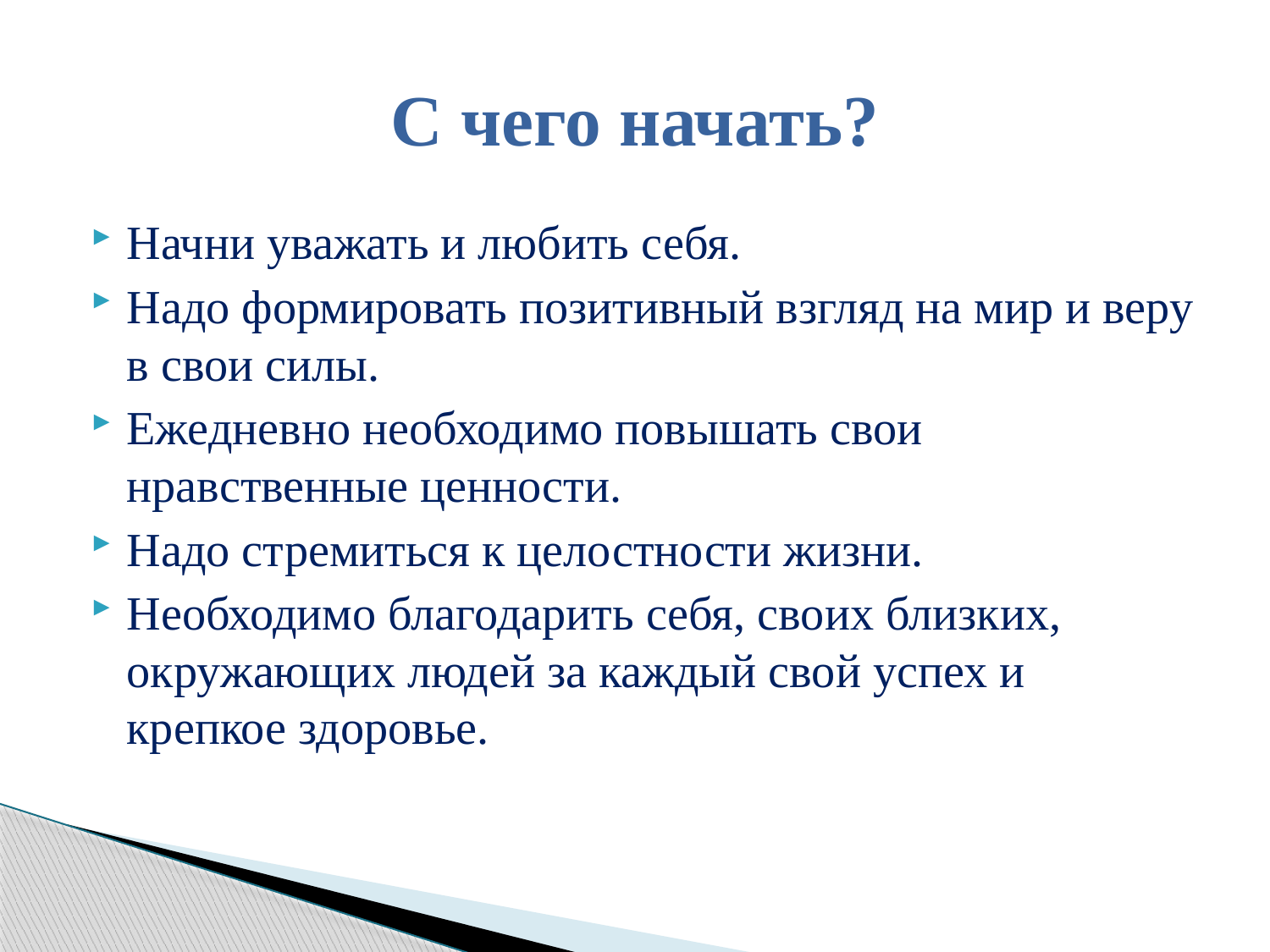

# С чего начать?
Начни уважать и любить себя.
Надо формировать позитивный взгляд на мир и веру в свои силы.
Ежедневно необходимо повышать свои нравственные ценности.
Надо стремиться к целостности жизни.
Необходимо благодарить себя, своих близких, окружающих людей за каждый свой успех и крепкое здоровье.